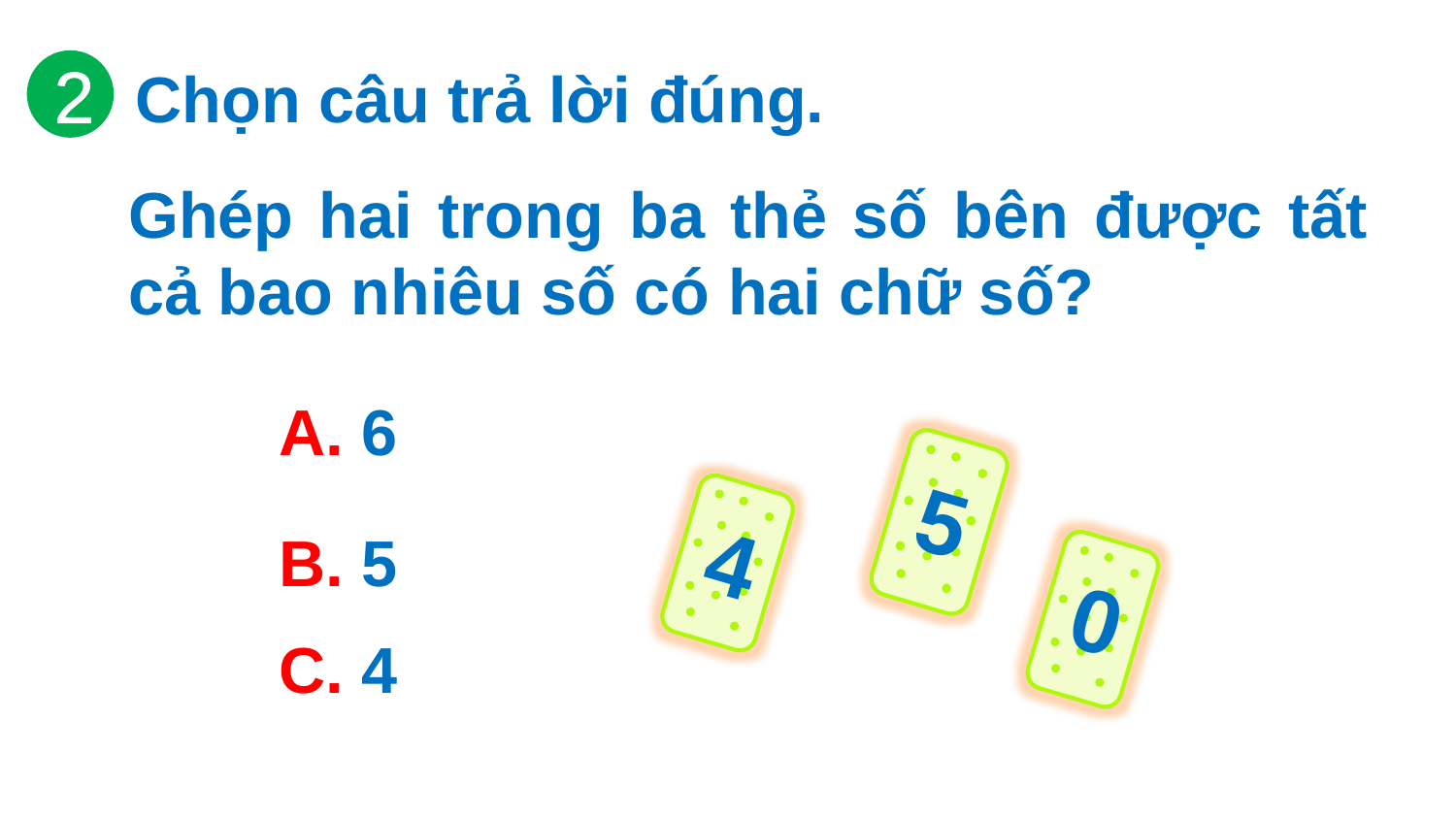

2
Chọn câu trả lời đúng.
Ghép hai trong ba thẻ số bên được tất cả bao nhiêu số có hai chữ số?
A. 6

5

4
B. 5

0
C. 4